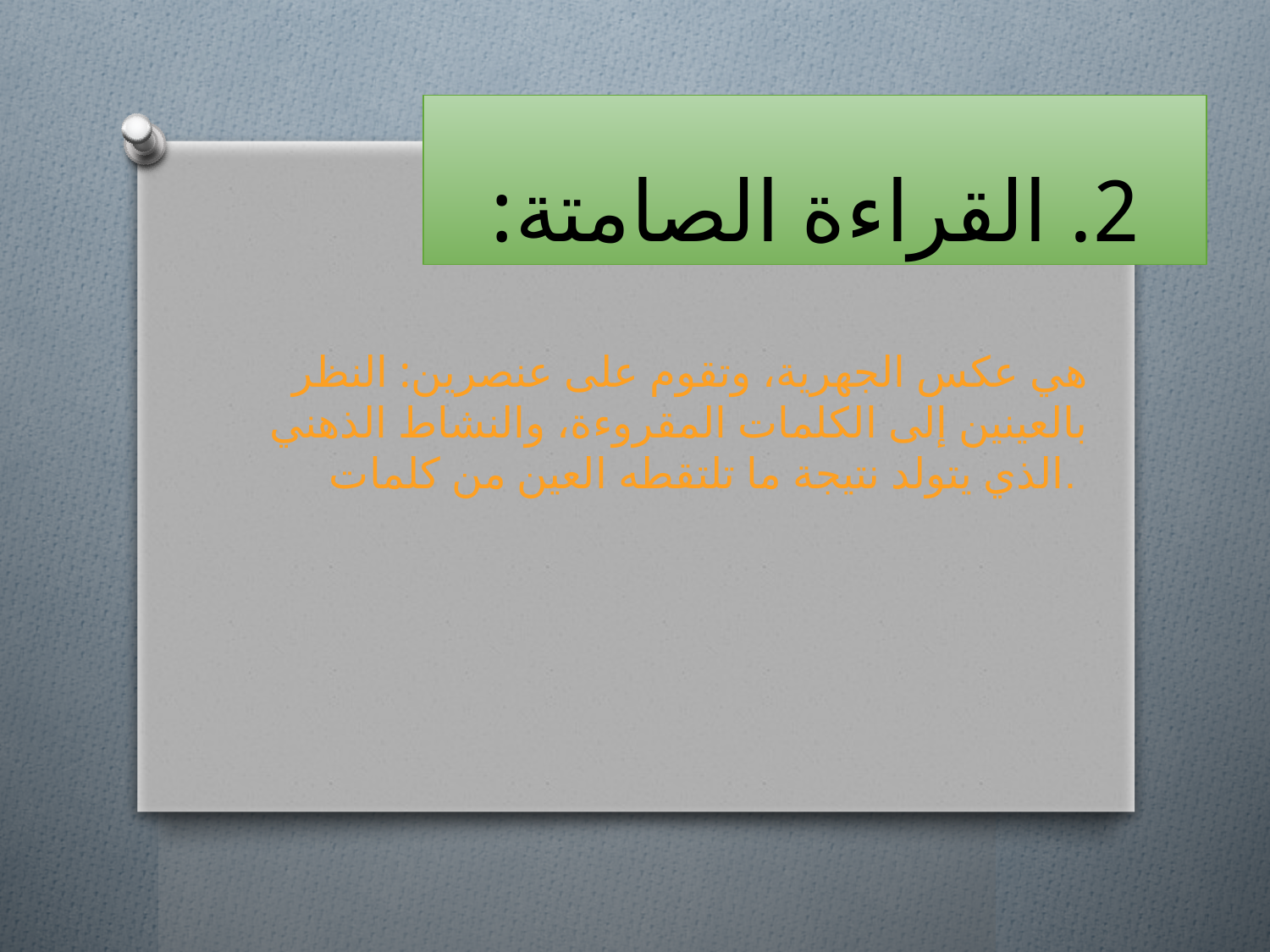

# 2. القراءة الصامتة:
هي عكس الجهرية، وتقوم على عنصرين: النظر بالعينين إلى الكلمات المقروءة، والنشاط الذهني الذي يتولد نتيجة ما تلتقطه العين من كلمات.